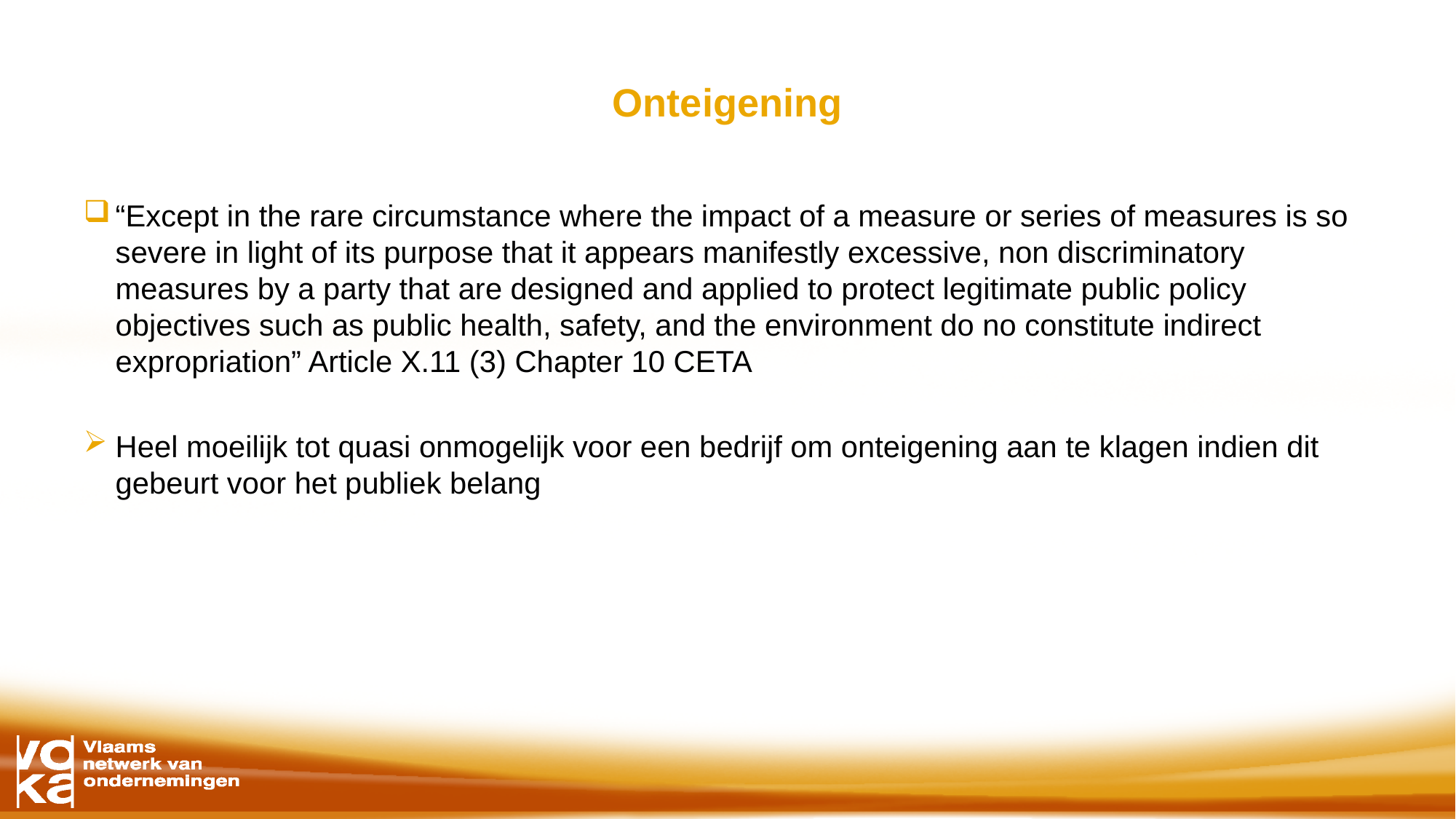

# Onteigening
“Except in the rare circumstance where the impact of a measure or series of measures is so severe in light of its purpose that it appears manifestly excessive, non discriminatory measures by a party that are designed and applied to protect legitimate public policy objectives such as public health, safety, and the environment do no constitute indirect expropriation” Article X.11 (3) Chapter 10 CETA

Heel moeilijk tot quasi onmogelijk voor een bedrijf om onteigening aan te klagen indien dit gebeurt voor het publiek belang